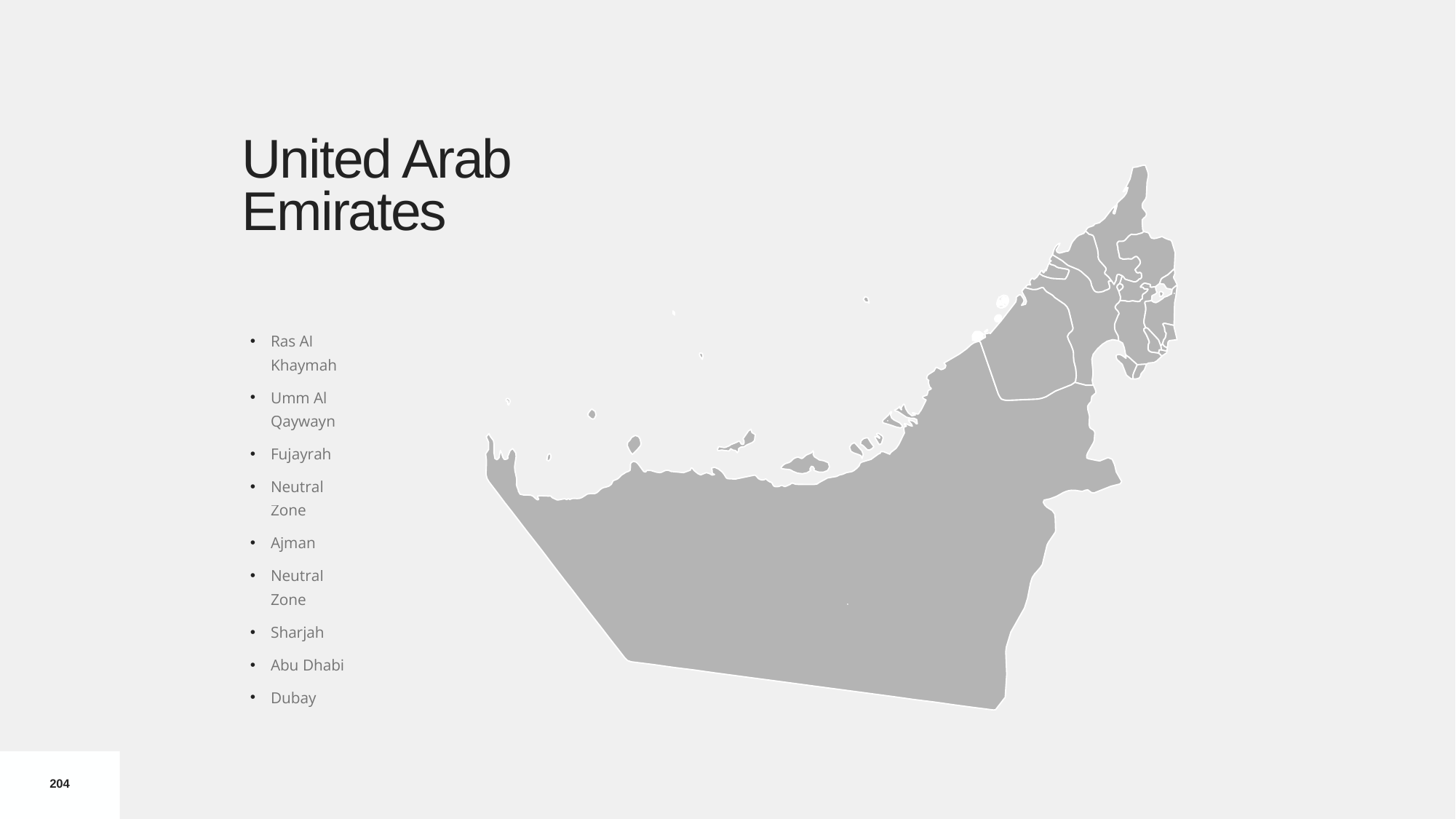

# United Arab Emirates

Ras Al Khaymah
Umm Al Qaywayn
Fujayrah
Neutral Zone
Ajman
Neutral Zone
Sharjah
Abu Dhabi
Dubay